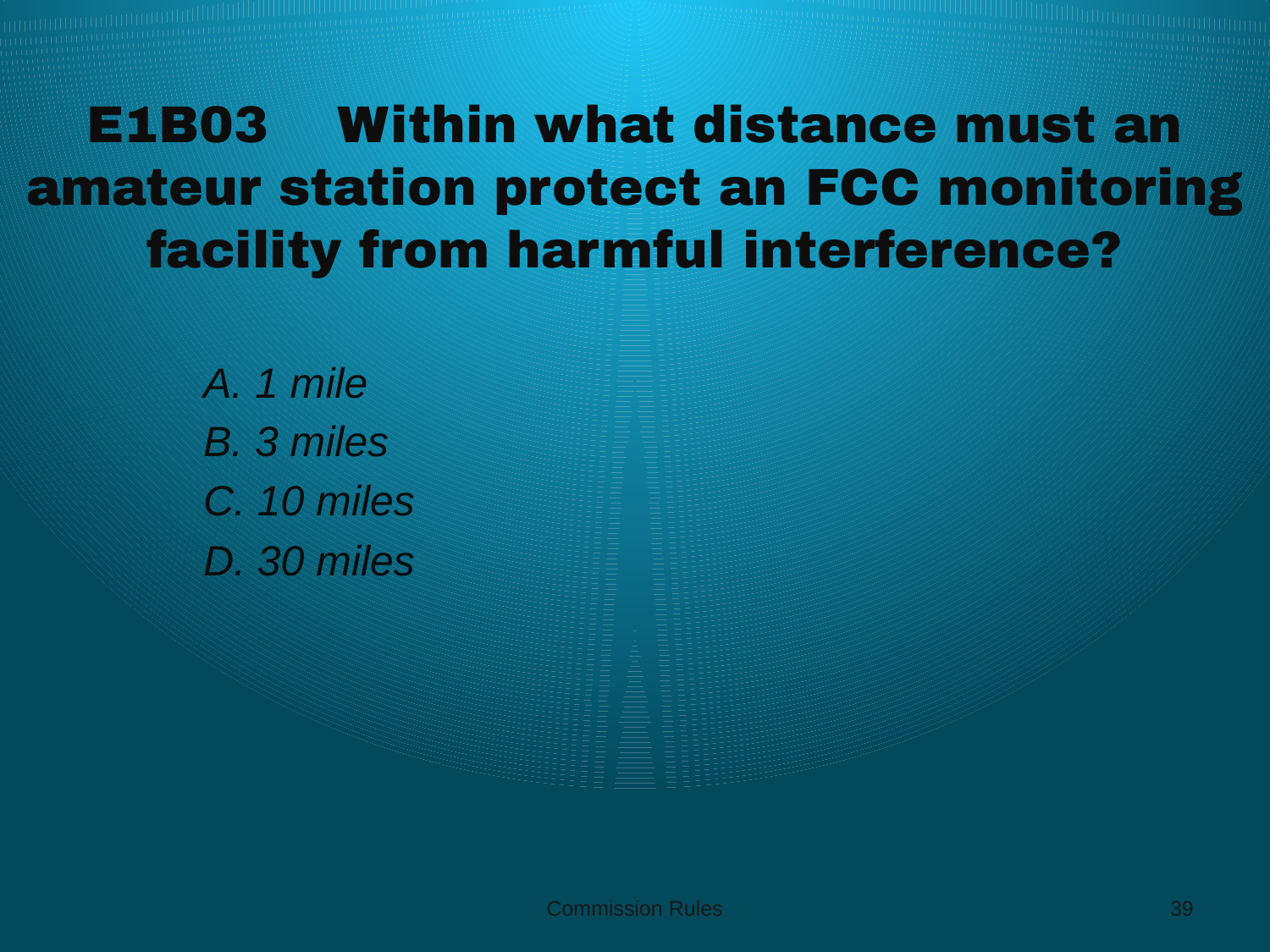

# E1B03    Within what distance must an amateur station protect an FCC monitoring facility from harmful interference?
A. 1 mile
B. 3 miles
C. 10 miles
D. 30 miles
Commission Rules
39